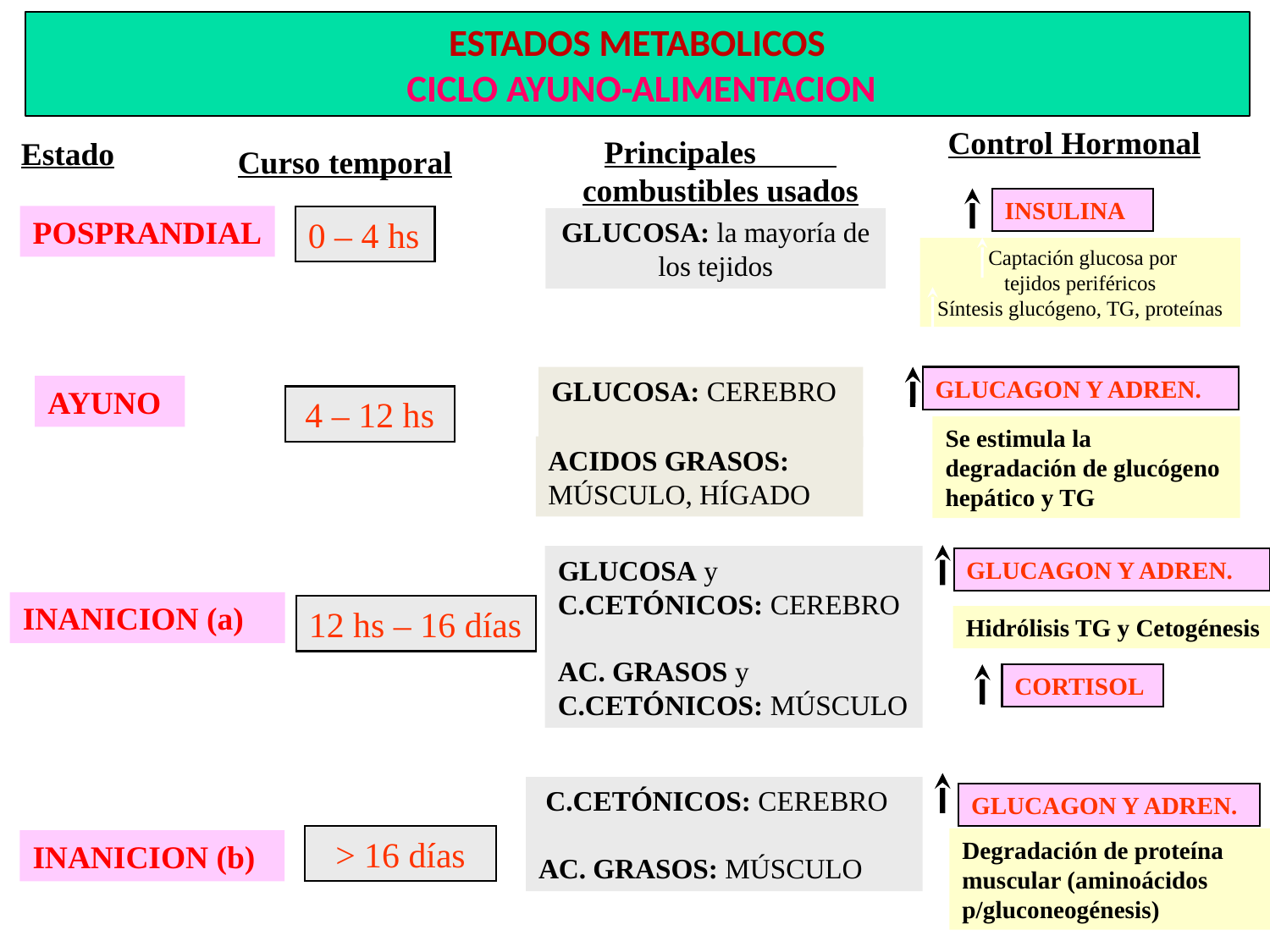

# ESTADOS METABOLICOS CICLO AYUNO-ALIMENTACION
Control Hormonal
Principales           combustibles usados
Estado
Curso temporal

INSULINA
POSPRANDIAL
0 – 4 hs
GLUCOSA: la mayoría de los tejidos

 Captación glucosa por
tejidos periféricos
Síntesis glucógeno, TG, proteínas

GLUCAGON Y ADREN.
GLUCOSA: CEREBRO

ACIDOS GRASOS: MÚSCULO, HÍGADO
AYUNO
4 – 12 hs
Se estimula la degradación de glucógeno hepático y TG

GLUCOSA y C.CETÓNICOS: CEREBRO

AC. GRASOS y C.CETÓNICOS: MÚSCULO
GLUCAGON Y ADREN.
INANICION (a)
12 hs – 16 días
Hidrólisis TG y Cetogénesis

CORTISOL

 C.CETÓNICOS: CEREBRO

AC. GRASOS: MÚSCULO
GLUCAGON Y ADREN.
> 16 días
Degradación de proteína muscular (aminoácidos p/gluconeogénesis)
INANICION (b)